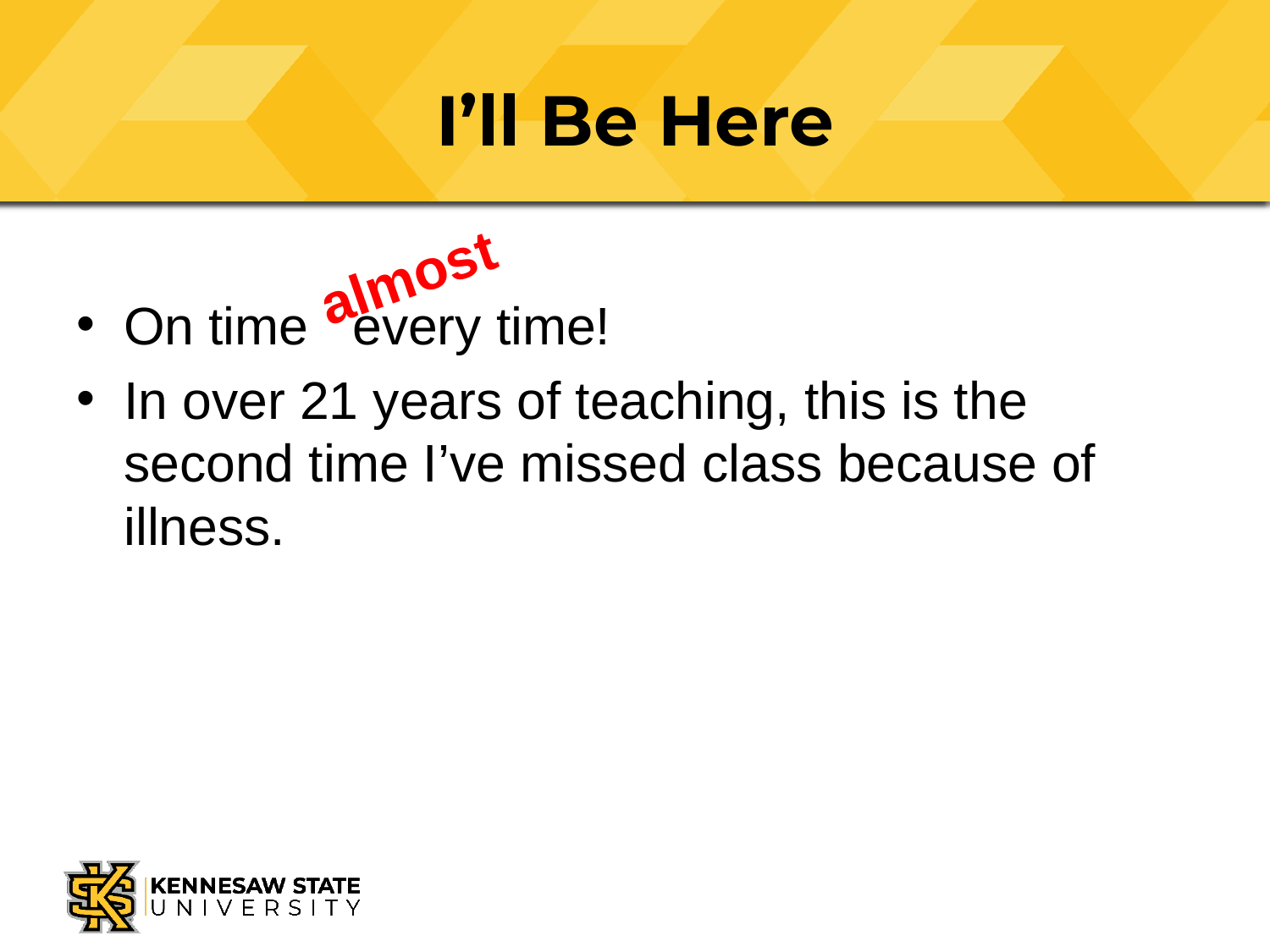

# I’ll Be Here
almost
On time   every time!
In over 21 years of teaching, this is the second time I’ve missed class because of illness.